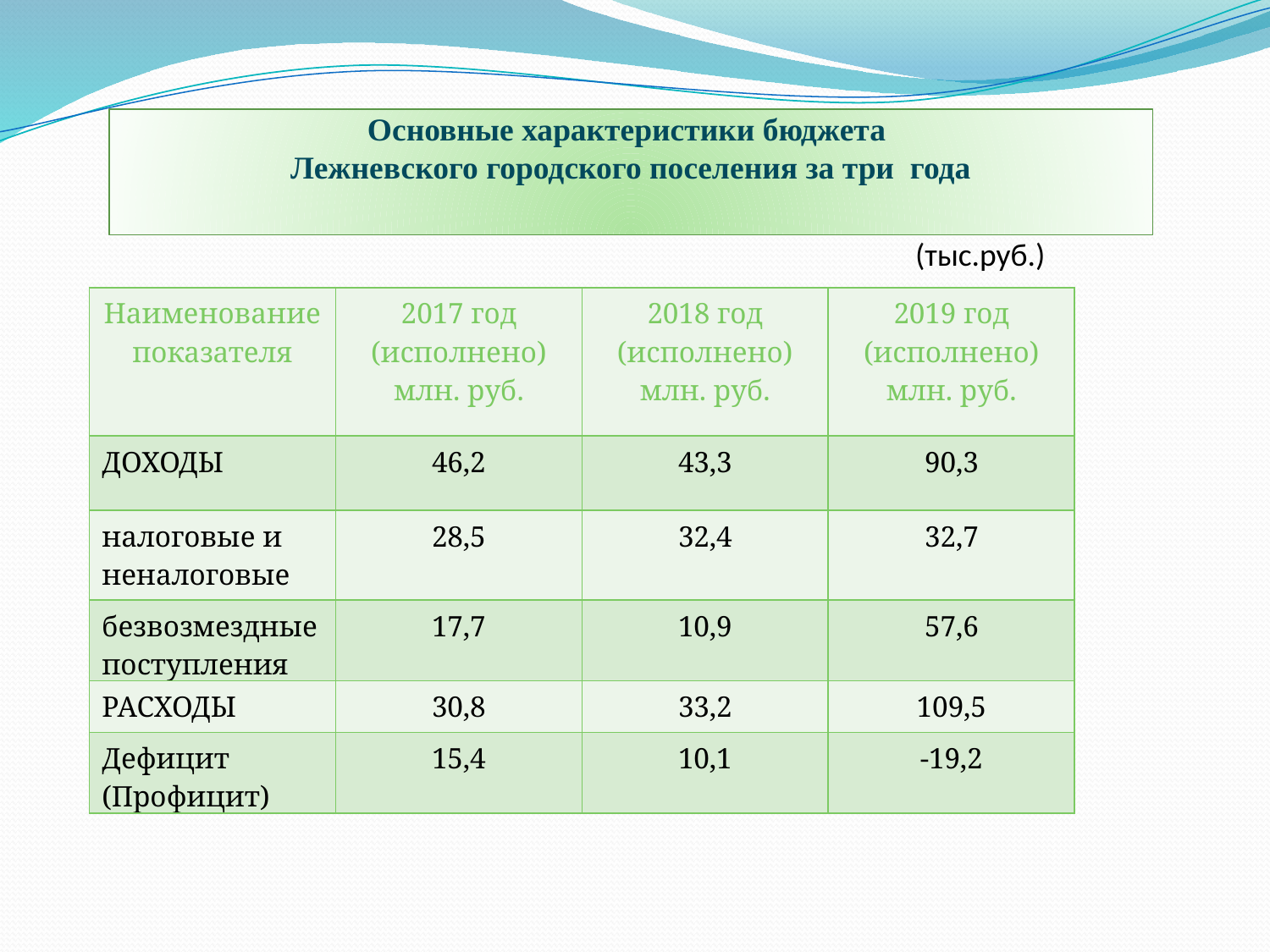

Основные характеристики бюджета
Лежневского городского поселения за три  года
(тыс.руб.)
| Наименование показателя | 2017 год (исполнено) млн. руб. | 2018 год (исполнено) млн. руб. | 2019 год (исполнено) млн. руб. |
| --- | --- | --- | --- |
| ДОХОДЫ | 46,2 | 43,3 | 90,3 |
| налоговые и неналоговые | 28,5 | 32,4 | 32,7 |
| безвозмездные поступления | 17,7 | 10,9 | 57,6 |
| РАСХОДЫ | 30,8 | 33,2 | 109,5 |
| Дефицит (Профицит) | 15,4 | 10,1 | -19,2 |